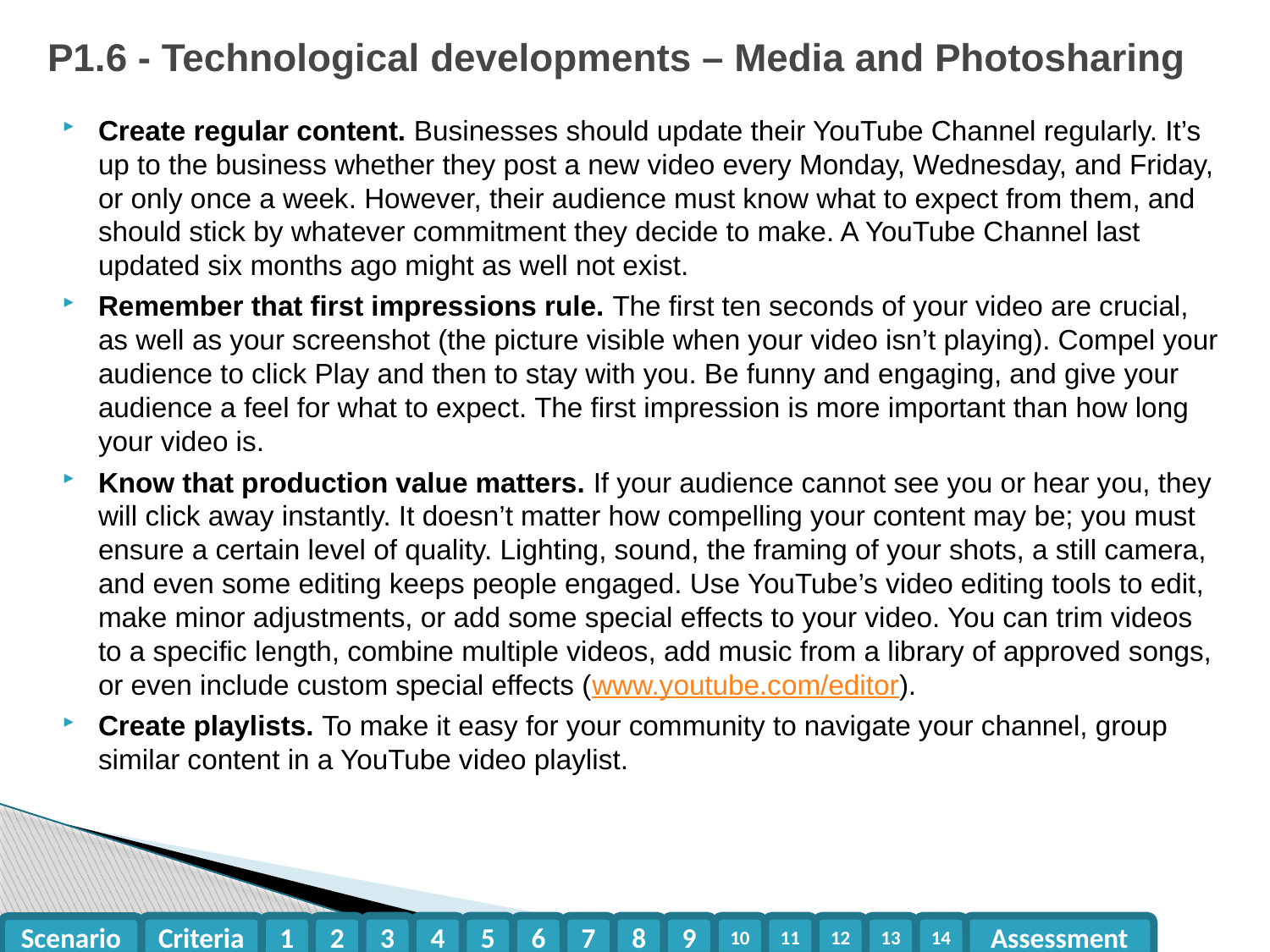

# P1.6 - Technological developments – Media and Photosharing
Create regular content. Businesses should update their YouTube Channel regularly. It’s up to the business whether they post a new video every Monday, Wednesday, and Friday, or only once a week. However, their audience must know what to expect from them, and should stick by whatever commitment they decide to make. A YouTube Channel last updated six months ago might as well not exist.
Remember that first impressions rule. The first ten seconds of your video are crucial, as well as your screenshot (the picture visible when your video isn’t playing). Compel your audience to click Play and then to stay with you. Be funny and engaging, and give your audience a feel for what to expect. The first impression is more important than how long your video is.
Know that production value matters. If your audience cannot see you or hear you, they will click away instantly. It doesn’t matter how compelling your content may be; you must ensure a certain level of quality. Lighting, sound, the framing of your shots, a still camera, and even some editing keeps people engaged. Use YouTube’s video editing tools to edit, make minor adjustments, or add some special effects to your video. You can trim videos to a specific length, combine multiple videos, add music from a library of approved songs, or even include custom special effects (www.youtube.com/editor).
Create playlists. To make it easy for your community to navigate your channel, group similar content in a YouTube video playlist.